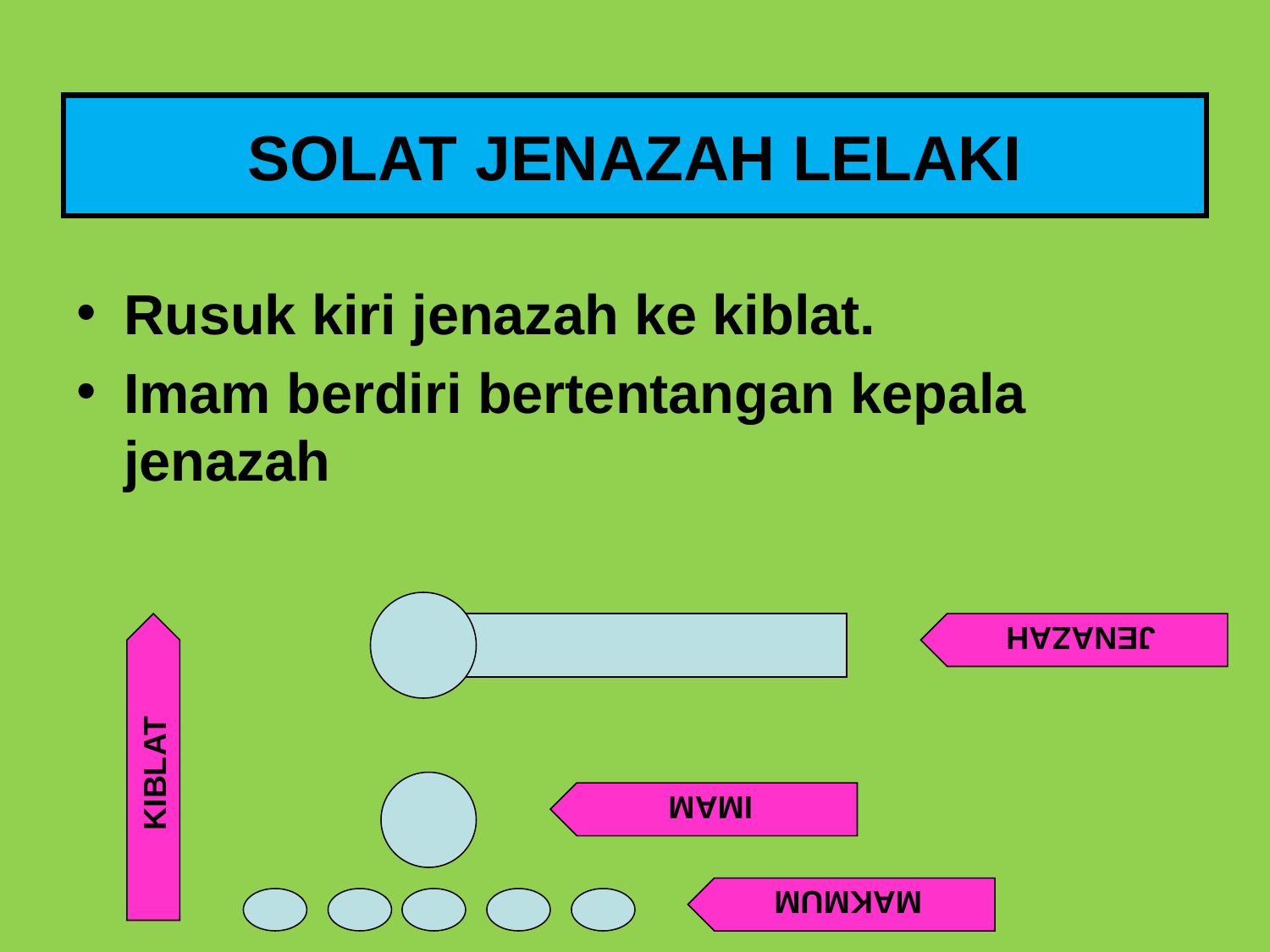

SOLAT JENAZAH LELAKI

Rusuk kiri jenazah ke kiblat.
Imam berdiri bertentangan kepala jenazah

JENAZAH

IMAM
MAKMUM

KIBLAT